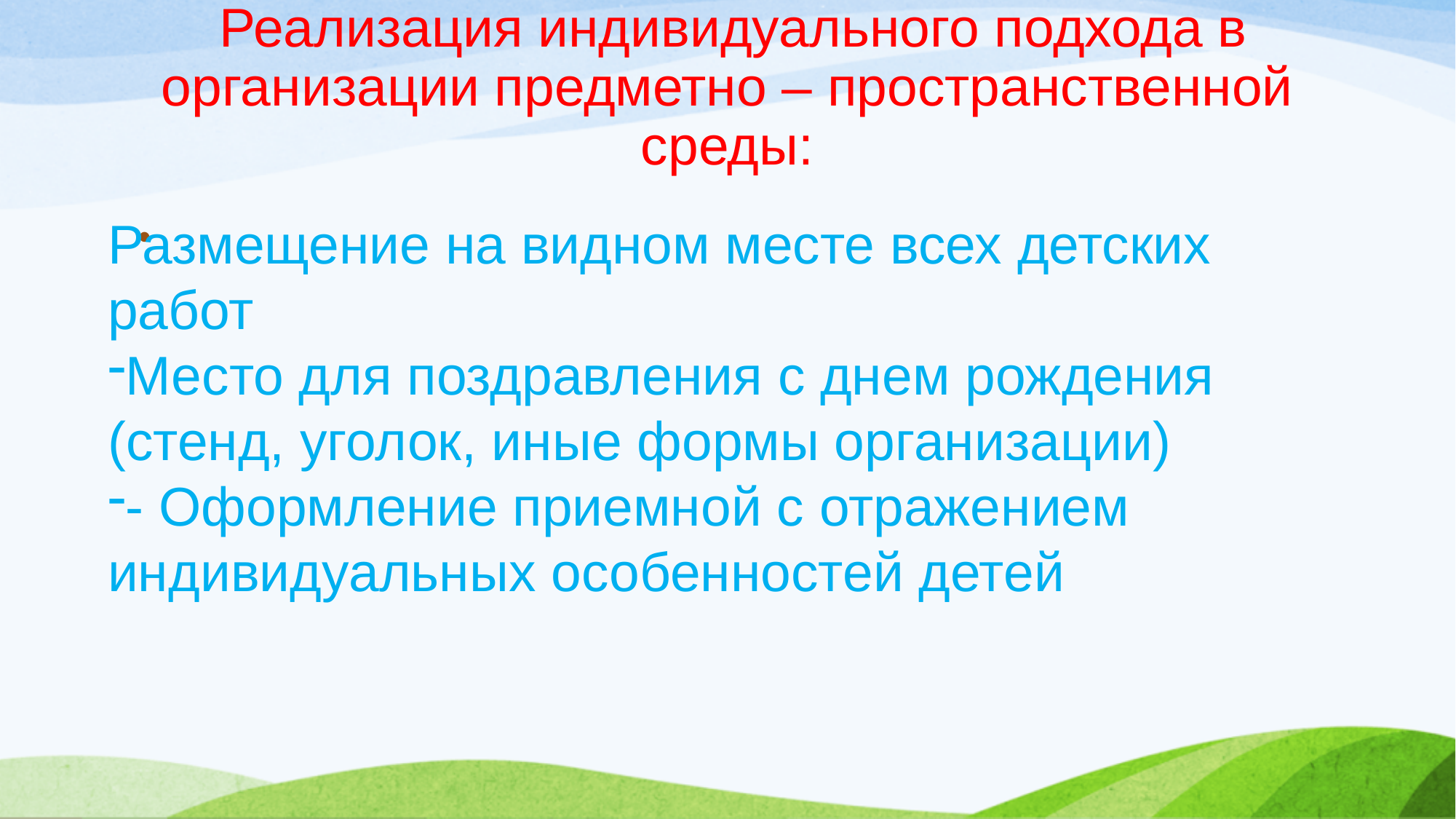

# Реализация индивидуального подхода в организации предметно – пространственной среды:
Размещение на видном месте всех детских работ
Место для поздравления с днем рождения (стенд, уголок, иные формы организации)
- Оформление приемной с отражением индивидуальных особенностей детей